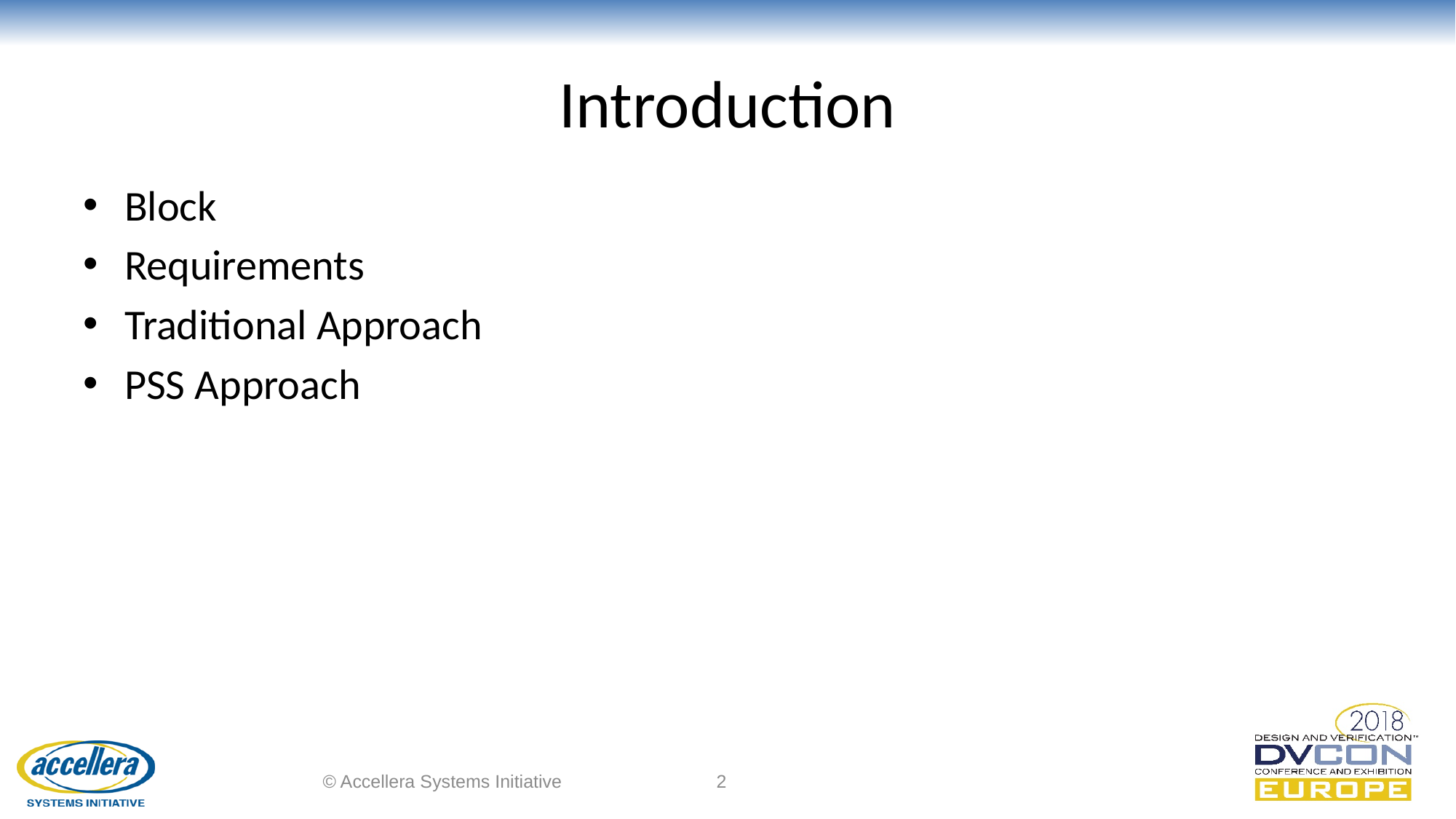

# Introduction
Block
Requirements
Traditional Approach
PSS Approach
© Accellera Systems Initiative
2